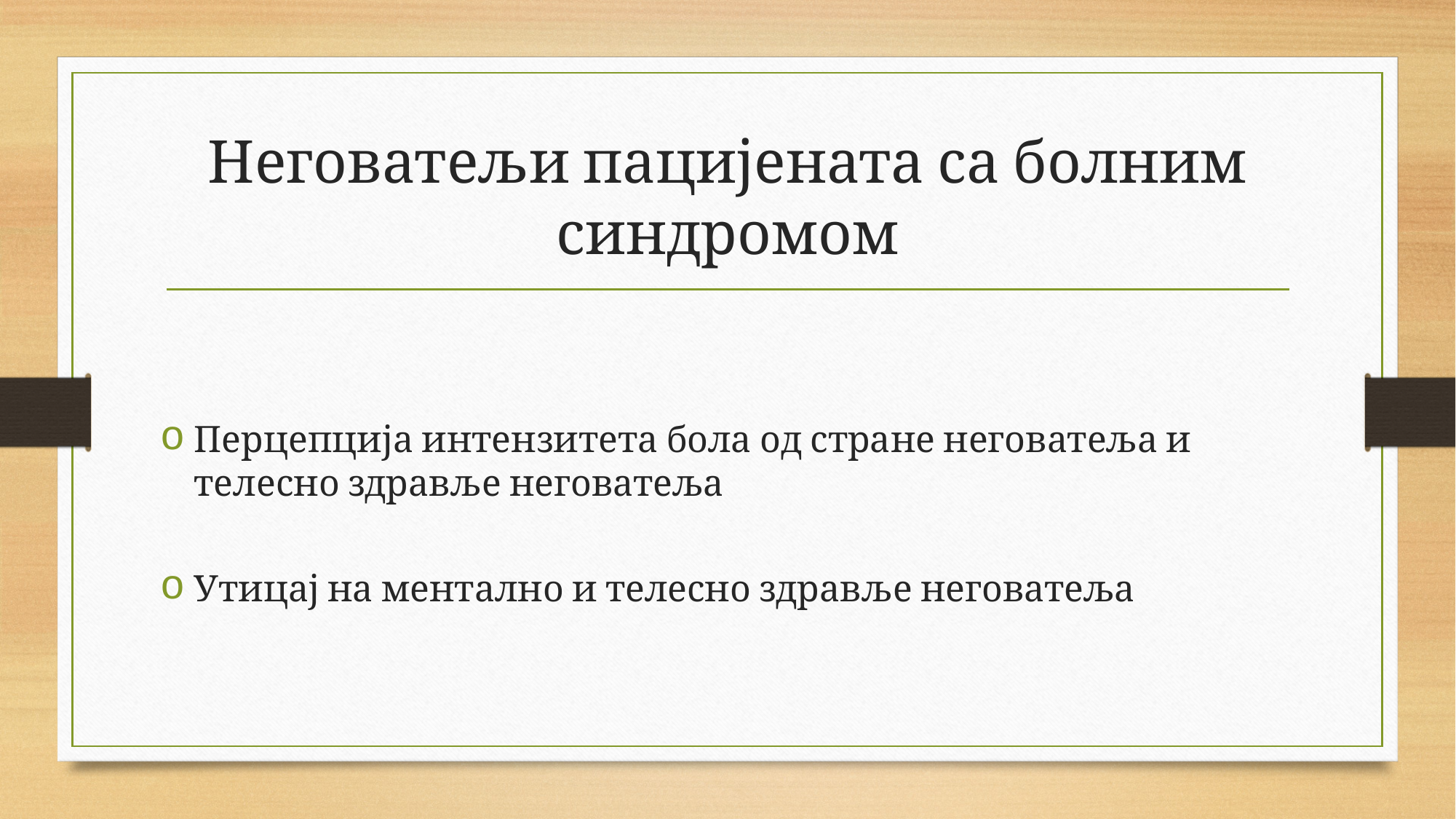

# Неговатељи пацијената са болним синдромом

Перцепција интензитета бола од стране неговатеља и телесно здравље неговатеља

Утицај на ментално и телесно здравље неговатеља